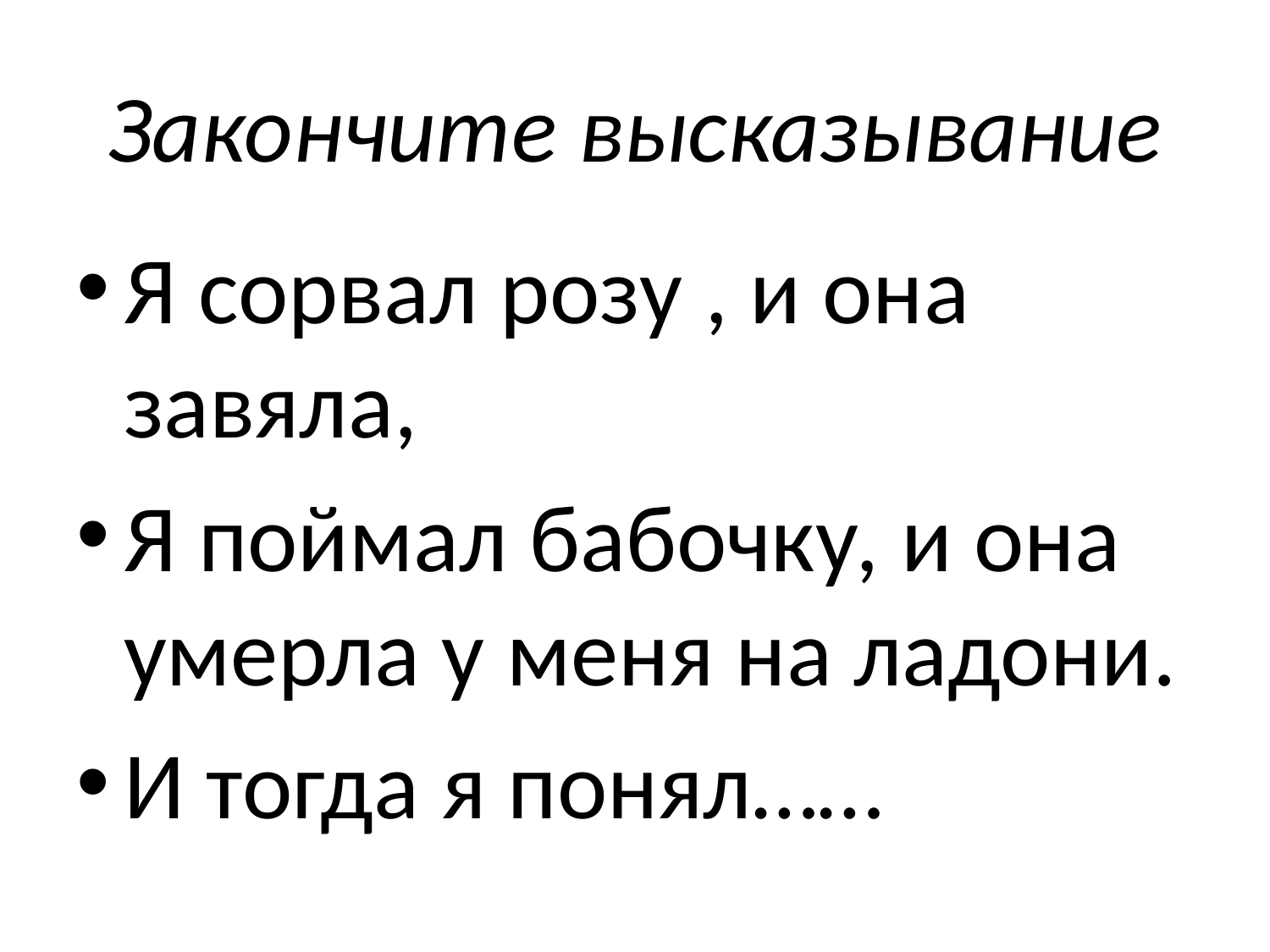

# Закончите высказывание
Я сорвал розу , и она завяла,
Я поймал бабочку, и она умерла у меня на ладони.
И тогда я понял……